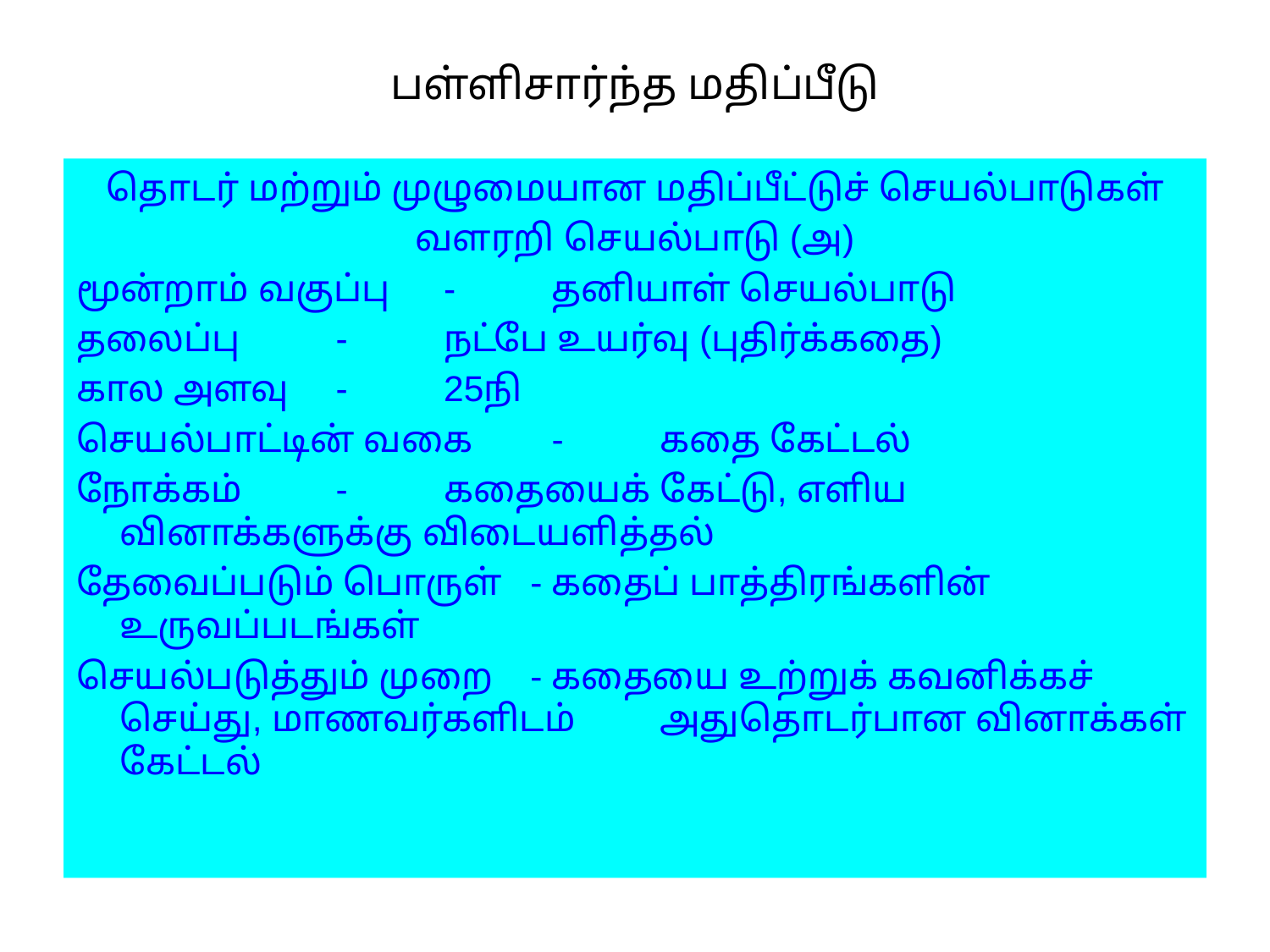

# பள்ளிசார்ந்த மதிப்பீடு
தொடர் மற்றும் முழுமையான மதிப்பீட்டுச் செயல்பாடுகள்
வளரறி செயல்பாடு (அ)
மூன்றாம் வகுப்பு	-	தனியாள் செயல்பாடு
தலைப்பு		-	நட்பே உயர்வு (புதிர்க்கதை)
கால அளவு		-	25நி
செயல்பாட்டின் வகை	-	கதை கேட்டல்
நோக்கம்		-	கதையைக் கேட்டு, எளிய 					வினாக்களுக்கு விடையளித்தல்
தேவைப்படும் பொருள்   -	கதைப் பாத்திரங்களின் 						உருவப்படங்கள்
செயல்படுத்தும் முறை    -	கதையை உற்றுக் கவனிக்கச் 					செய்து, மாணவர்களிடம் 					அதுதொடர்பான வினாக்கள் கேட்டல்